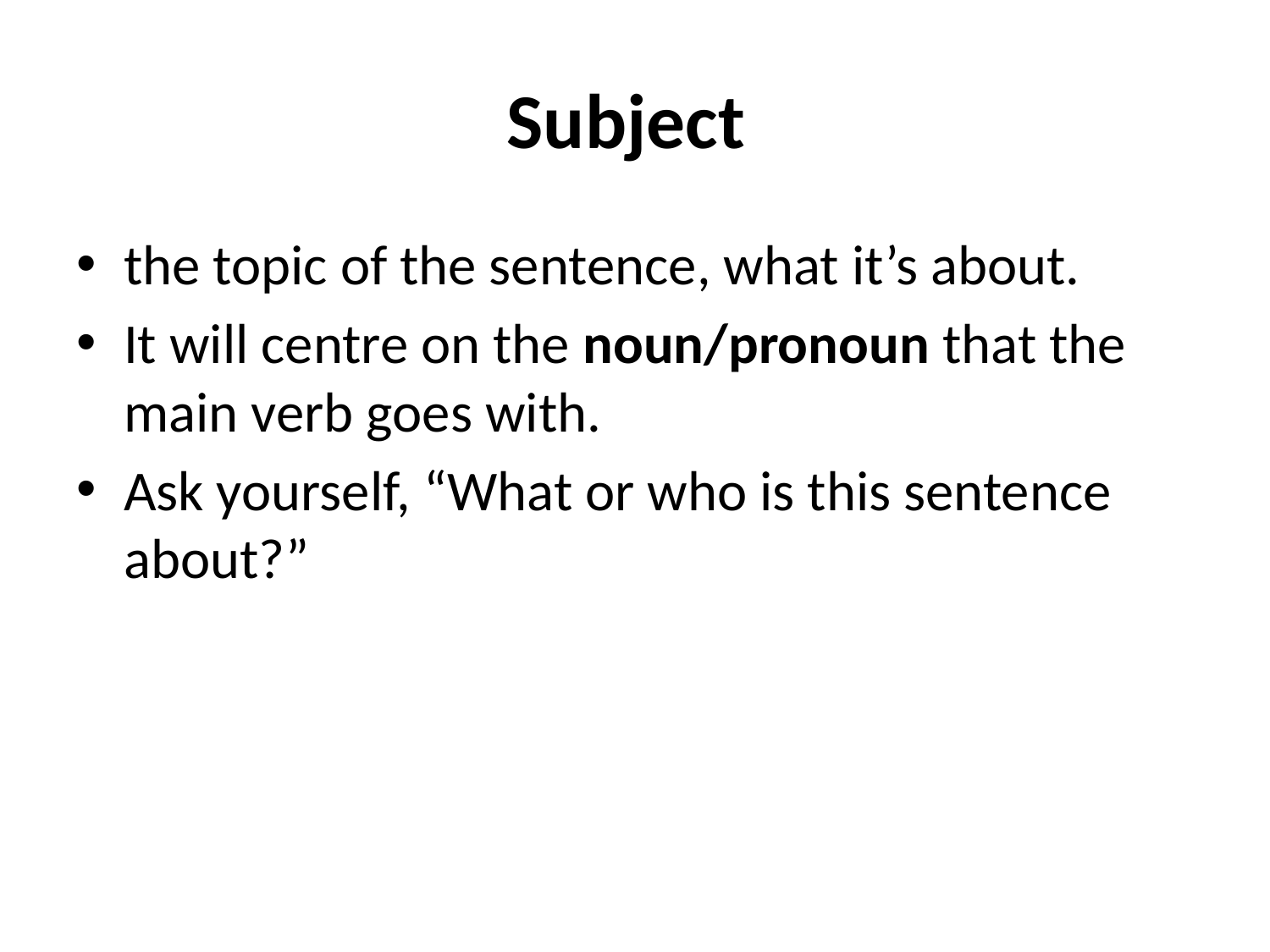

# Subject
the topic of the sentence, what it’s about.
It will centre on the noun/pronoun that the main verb goes with.
Ask yourself, “What or who is this sentence about?”